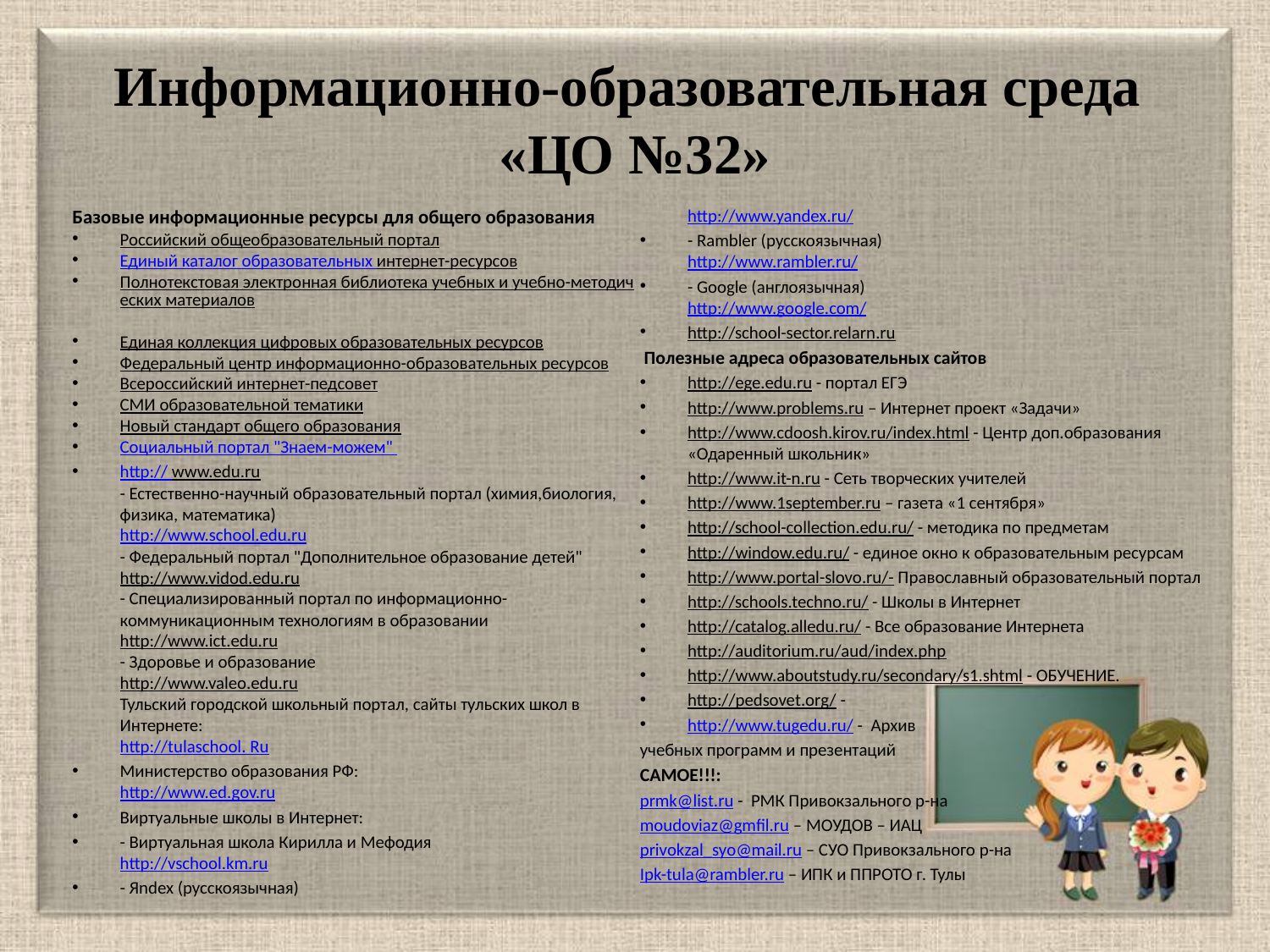

# Информационно-образовательная среда  «ЦО №32»
Базовые информационные ресурсы для общего образования
Российский общеобразовательный портал
Единый каталог образовательных интернет-ресурсов
Полнотекстовая электронная библиотека учебных и учебно-методических материалов
Единая коллекция цифровых образовательных ресурсов
Федеральный центр информационно-образовательных ресурсов
Всероссийский интернет-педсовет
СМИ образовательной тематики
Новый стандарт общего образования
Социальный портал "Знаем-можем"
http:// www.edu.ru
- Естественно-научный образовательный портал (химия,биология, физика, математика)
http://www.school.edu.ru
- Федеральный портал "Дополнительное образование детей"
http://www.vidod.edu.ru
- Специализированный портал по информационно-коммуникационным технологиям в образовании
http://www.ict.edu.ru
- Здоровье и образование
http://www.valeo.edu.ru
Тульский городской школьный портал, сайты тульских школ в Интернете:
http://tulaschool. Ru
Министерство образования РФ:
http://www.ed.gov.ru
Виртуальные школы в Интернет:
- Виртуальная школа Кирилла и Мефодия
http://vschool.km.ru
- Яndex (русскоязычная)
http://www.yandex.ru/
- Rambler (русскоязычная)
http://www.rambler.ru/
- Google (англоязычная)
http://www.google.com/
http://school-sector.relarn.ru
 Полезные адреса образовательных сайтов
http://ege.edu.ru - портал ЕГЭ
http://www.problems.ru – Интернет проект «Задачи»
http://www.cdoosh.kirov.ru/index.html - Центр доп.образования «Одаренный школьник»
http://www.it-n.ru - Сеть творческих учителей
http://www.1september.ru – газета «1 сентября»
http://school-collection.edu.ru/ - методика по предметам
http://window.edu.ru/ - единое окно к образовательным ресурсам
http://www.portal-slovo.ru/- Православный образовательный портал
http://schools.techno.ru/ - Школы в Интернет
http://catalog.alledu.ru/ - Все образование Интернета
http://auditorium.ru/aud/index.php
http://www.aboutstudy.ru/secondary/s1.shtml - ОБУЧЕНИЕ.
http://pedsovet.org/ -
http://www.tugedu.ru/ -  Архив
учебных программ и презентаций
САМОЕ!!!:
prmk@list.ru -  РМК Привокзального р-на
moudoviaz@gmfil.ru – МОУДОВ – ИАЦ
privokzal_syo@mail.ru – CУО Привокзального р-на
Ipk-tula@rambler.ru – ИПК и ППРОТО г. Тулы